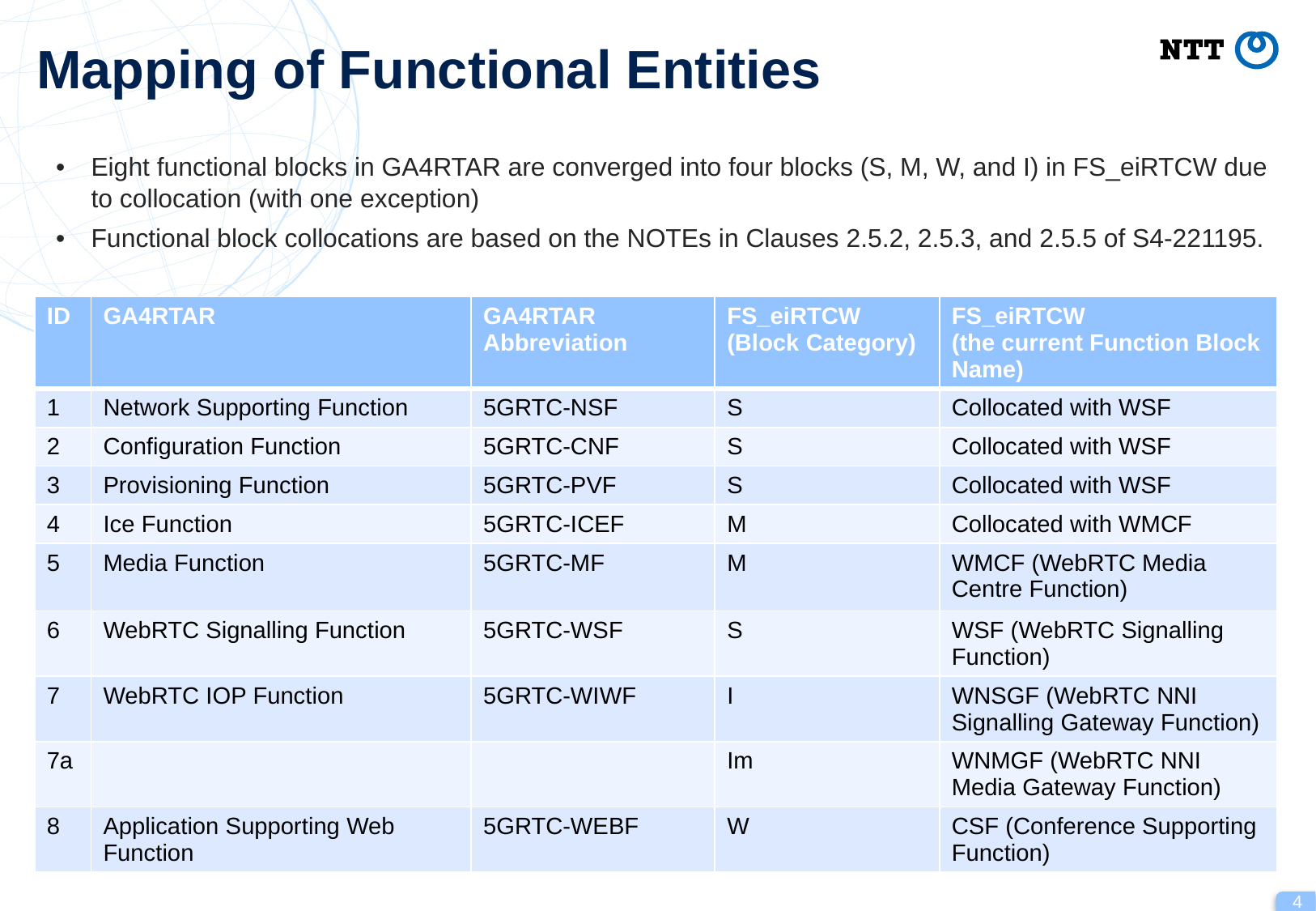

# Mapping of Functional Entities
Eight functional blocks in GA4RTAR are converged into four blocks (S, M, W, and I) in FS_eiRTCW due to collocation (with one exception)
Functional block collocations are based on the NOTEs in Clauses 2.5.2, 2.5.3, and 2.5.5 of S4-221195.
| ID | GA4RTAR | GA4RTAR Abbreviation | FS\_eiRTCW (Block Category) | FS\_eiRTCW (the current Function Block Name) |
| --- | --- | --- | --- | --- |
| 1 | Network Supporting Function | 5GRTC-NSF | S | Collocated with WSF |
| 2 | Configuration Function | 5GRTC-CNF | S | Collocated with WSF |
| 3 | Provisioning Function | 5GRTC-PVF | S | Collocated with WSF |
| 4 | Ice Function | 5GRTC-ICEF | M | Collocated with WMCF |
| 5 | Media Function | 5GRTC-MF | M | WMCF (WebRTC Media Centre Function) |
| 6 | WebRTC Signalling Function | 5GRTC-WSF | S | WSF (WebRTC Signalling Function) |
| 7 | WebRTC IOP Function | 5GRTC-WIWF | I | WNSGF (WebRTC NNI Signalling Gateway Function) |
| 7a |  |  | Im | WNMGF (WebRTC NNI Media Gateway Function) |
| 8 | Application Supporting Web Function | 5GRTC-WEBF | W | CSF (Conference Supporting Function) |